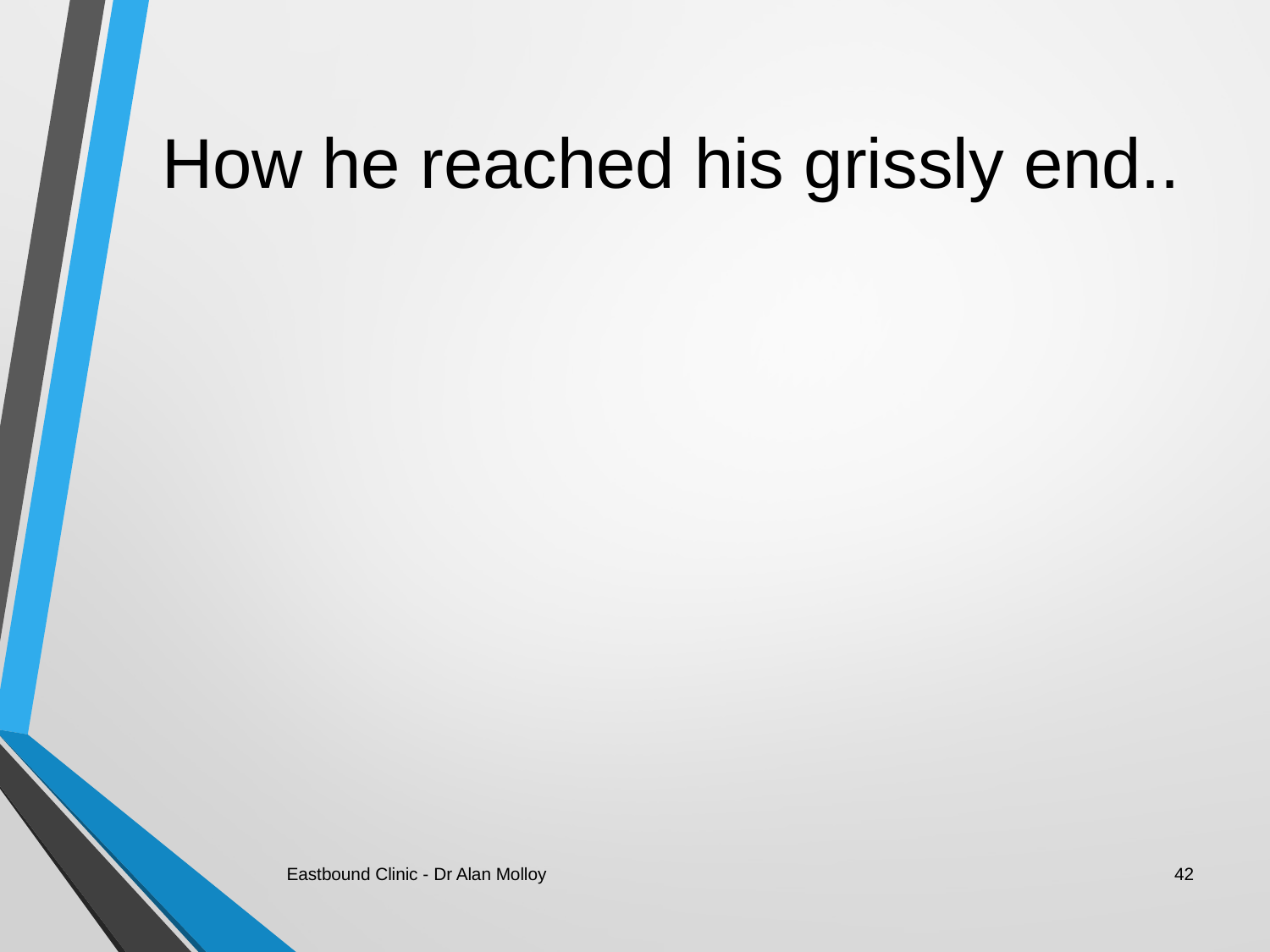

# How he reached his grissly end..

Eastbound Clinic - Dr Alan Molloy
42